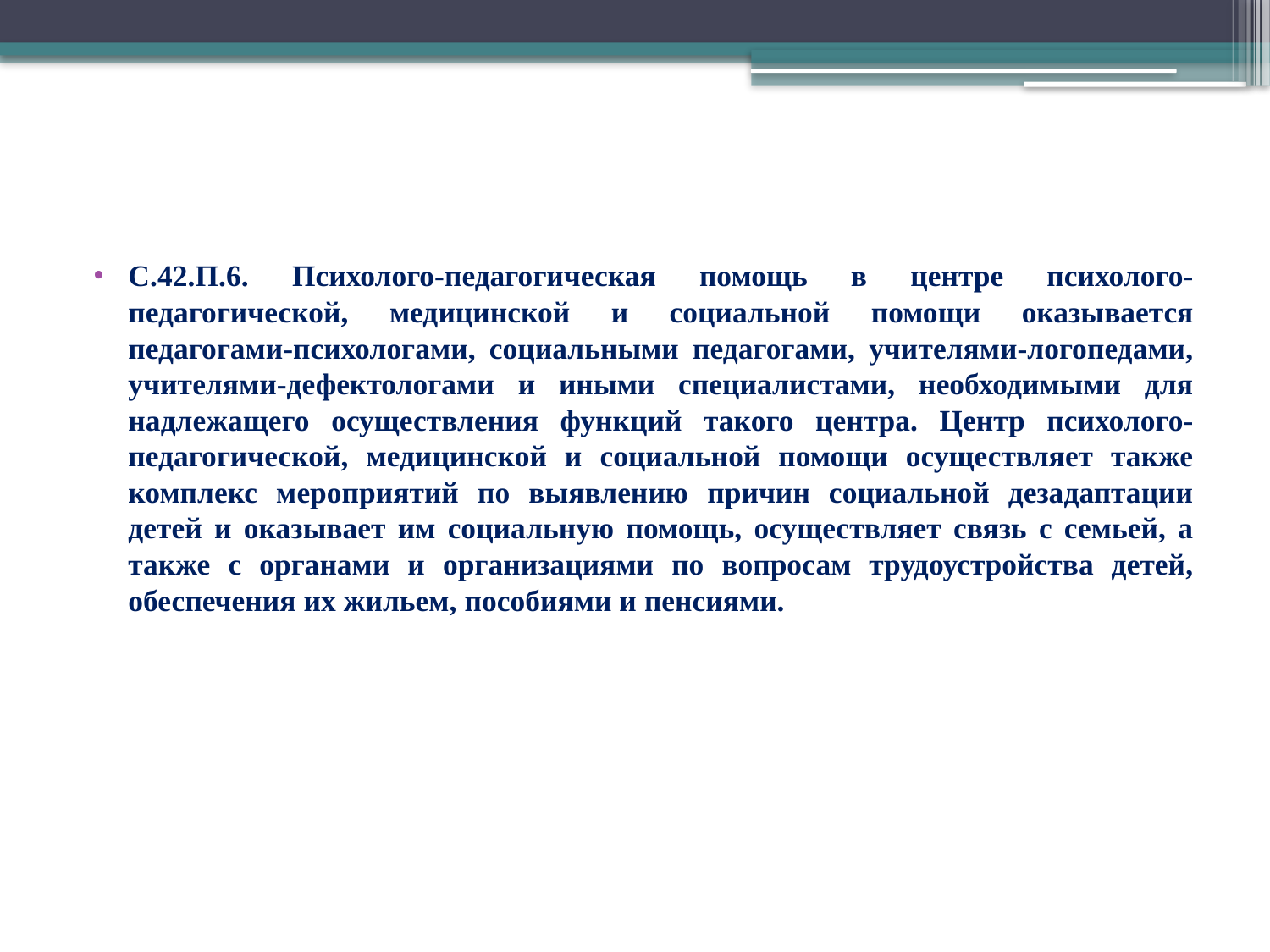

#

С.42.П.6. Психолого-педагогическая помощь в центре психолого-педагогической, медицинской и социальной помощи оказывается педагогами-психологами, социальными педагогами, учителями-логопедами, учителями-дефектологами и иными специалистами, необходимыми для надлежащего осуществления функций такого центра. Центр психолого-педагогической, медицинской и социальной помощи осуществляет также комплекс мероприятий по выявлению причин социальной дезадаптации детей и оказывает им социальную помощь, осуществляет связь с семьей, а также с органами и организациями по вопросам трудоустройства детей, обеспечения их жильем, пособиями и пенсиями.